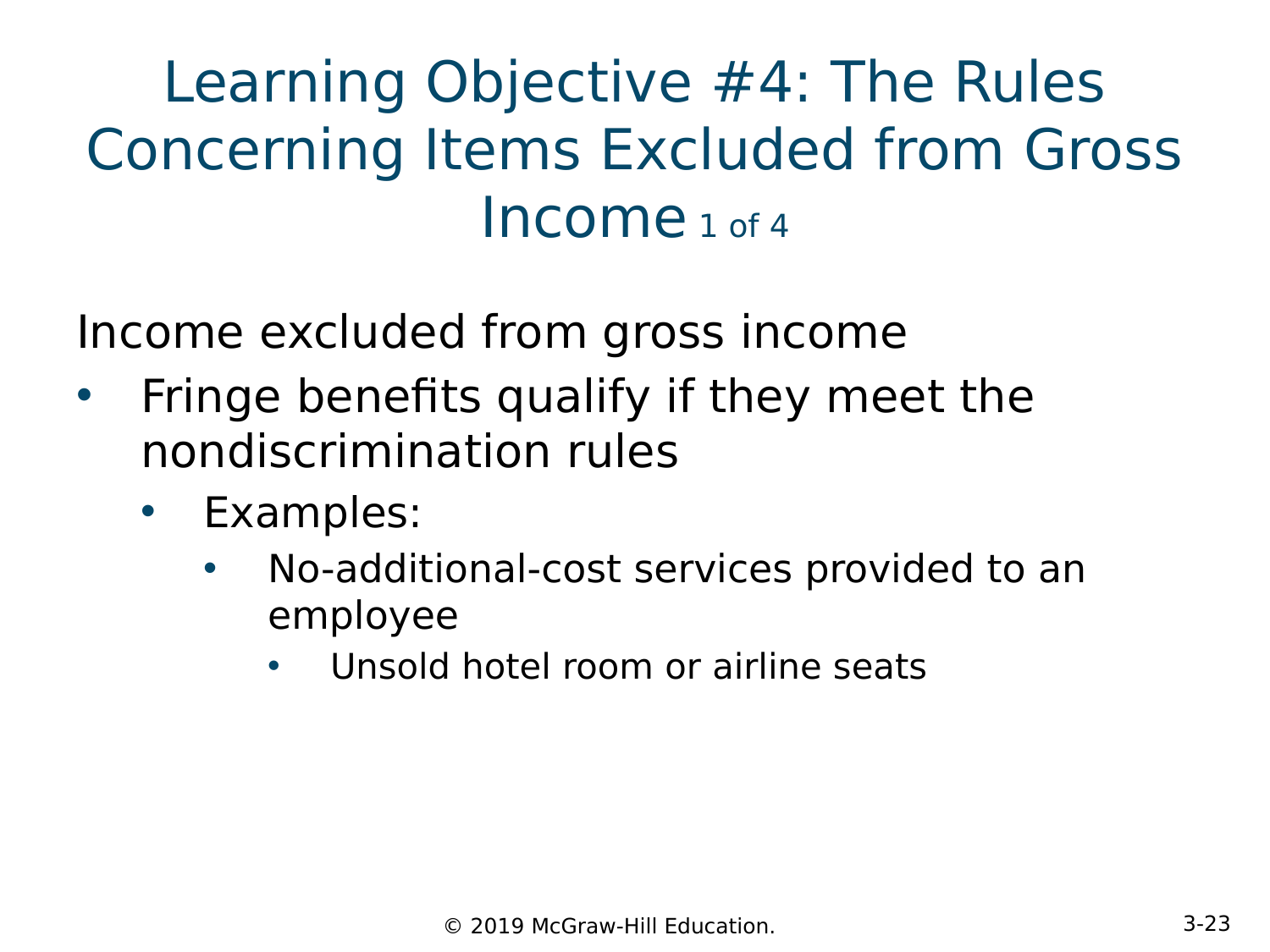

# Learning Objective #4: The Rules Concerning Items Excluded from Gross Income 1 of 4
Income excluded from gross income
Fringe benefits qualify if they meet the nondiscrimination rules
Examples:
No-additional-cost services provided to an employee
Unsold hotel room or airline seats